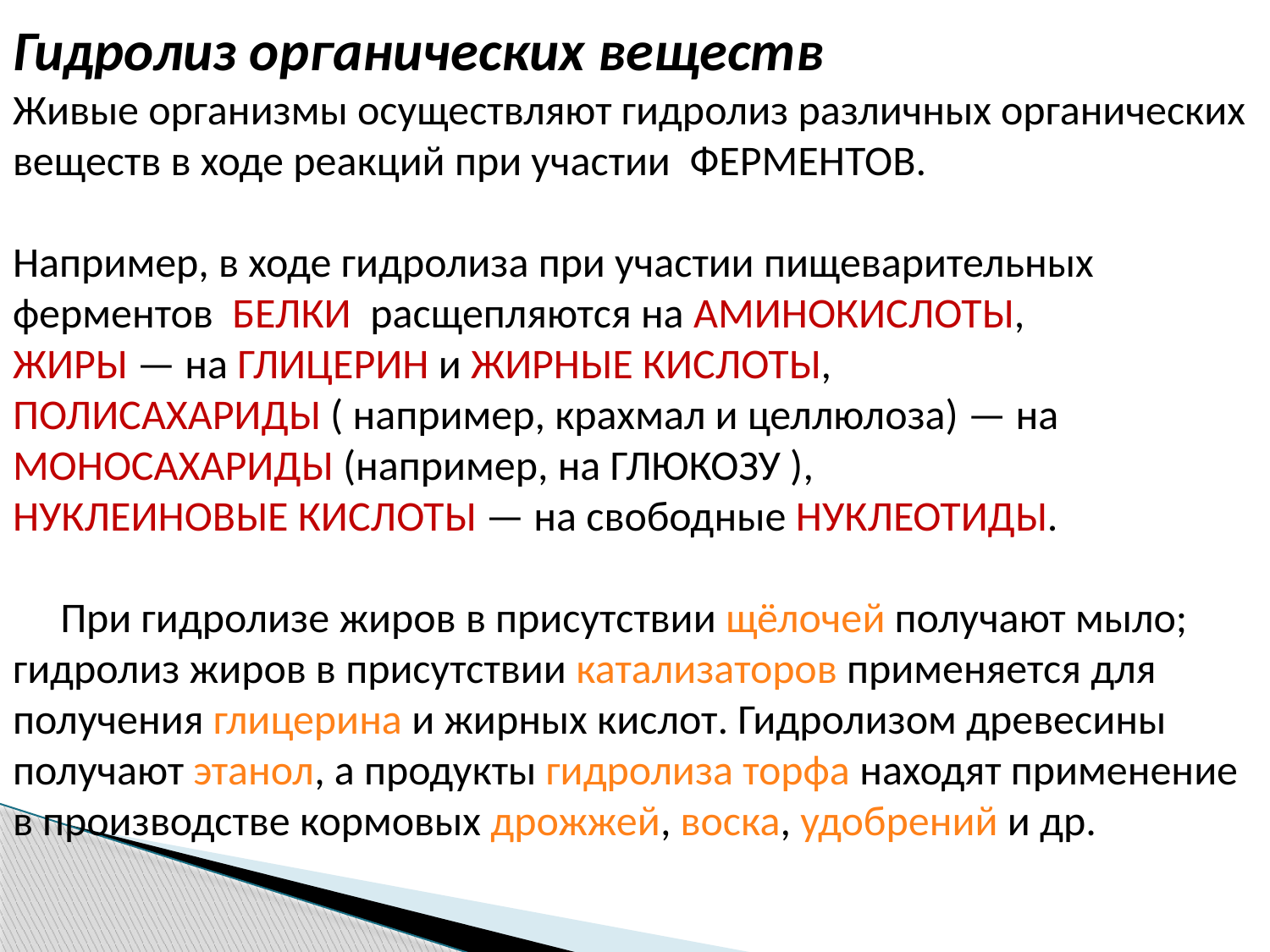

Гидролиз органических веществ
Живые организмы осуществляют гидролиз различных органических веществ в ходе реакций при участии  ФЕРМЕНТОВ.

Например, в ходе гидролиза при участии пищеварительных ферментов  БЕЛКИ  расщепляются на АМИНОКИСЛОТЫ,
ЖИРЫ — на ГЛИЦЕРИН и ЖИРНЫЕ КИСЛОТЫ,
ПОЛИСАХАРИДЫ ( например, крахмал и целлюлоза) — на МОНОСАХАРИДЫ (например, на ГЛЮКОЗУ ),
НУКЛЕИНОВЫЕ КИСЛОТЫ — на свободные НУКЛЕОТИДЫ.

     При гидролизе жиров в присутствии щёлочей получают мыло; гидролиз жиров в присутствии катализаторов применяется для получения глицерина и жирных кислот. Гидролизом древесины получают этанол, а продукты гидролиза торфа находят применение в производстве кормовых дрожжей, воска, удобрений и др.